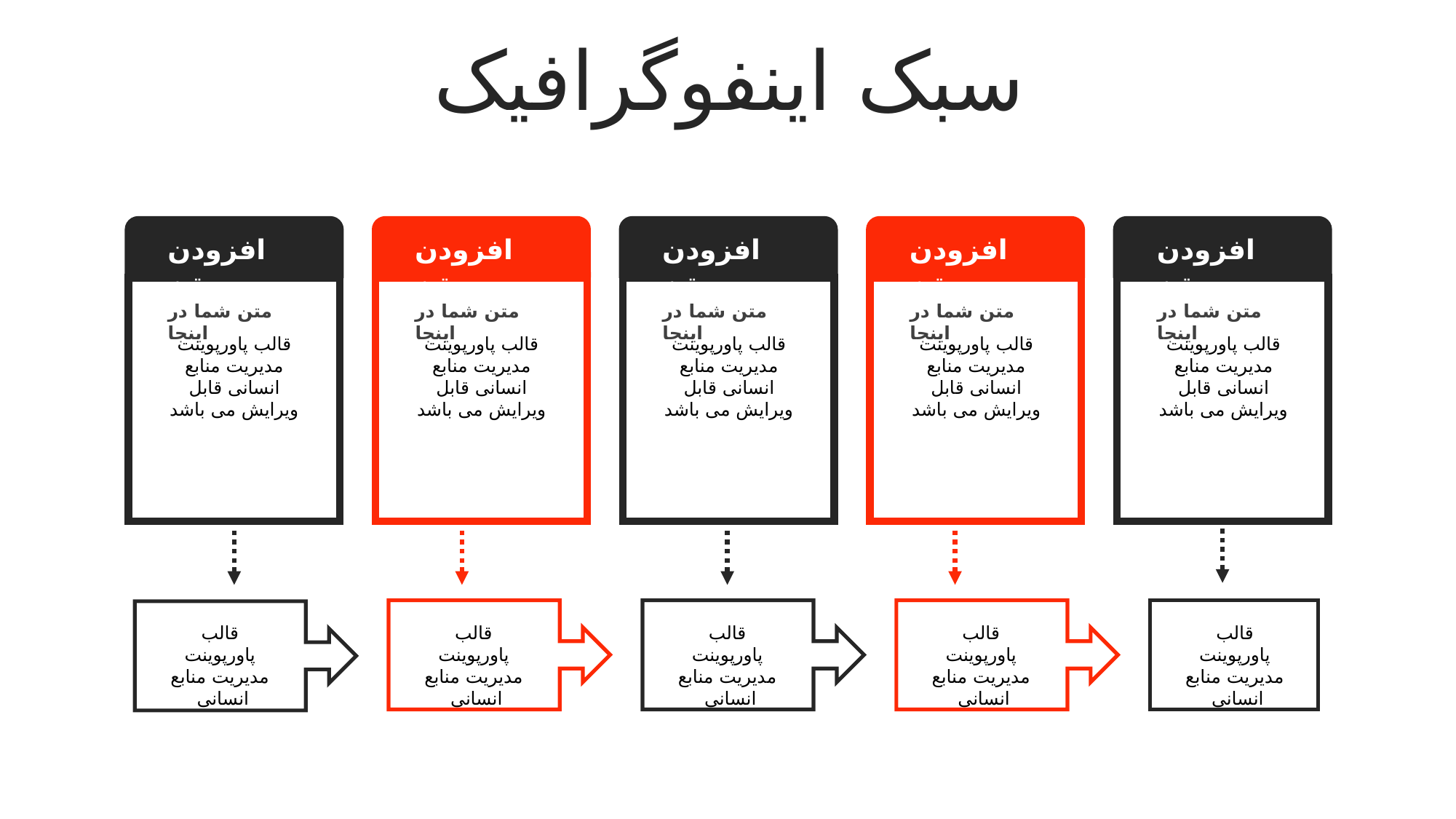

سبک اینفوگرافیک

افزودن متن

افزودن متن

افزودن متن

افزودن متن

افزودن متن

متن شما در اینجا

قالب پاورپوینت مدیریت منابع انسانی قابل ویرایش می باشد
متن شما در اینجا

قالب پاورپوینت مدیریت منابع انسانی قابل ویرایش می باشد
متن شما در اینجا

قالب پاورپوینت مدیریت منابع انسانی قابل ویرایش می باشد
متن شما در اینجا

قالب پاورپوینت مدیریت منابع انسانی قابل ویرایش می باشد
متن شما در اینجا

قالب پاورپوینت مدیریت منابع انسانی قابل ویرایش می باشد

قالب پاورپوینت مدیریت منابع انسانی
قالب پاورپوینت مدیریت منابع انسانی
قالب پاورپوینت مدیریت منابع انسانی
قالب پاورپوینت مدیریت منابع انسانی
قالب پاورپوینت مدیریت منابع انسانی